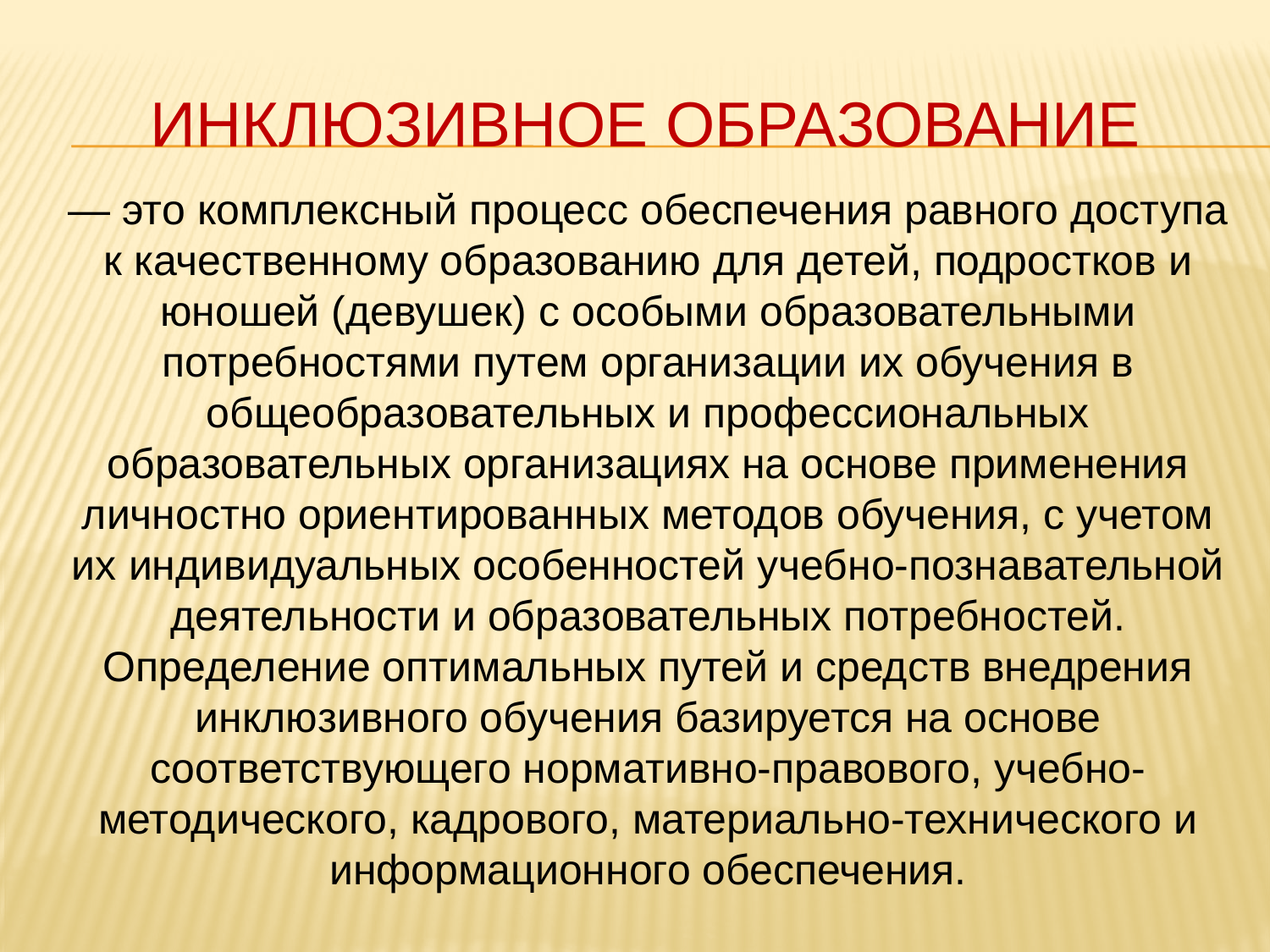

# Инклюзивное образование
— это комплексный процесс обеспечения равного доступа к качественному образованию для детей, подростков и юношей (девушек) с особыми образовательными потребностями путем организации их обучения в общеобразовательных и профессиональных образовательных организациях на основе применения личностно ориентированных методов обучения, с учетом их индивидуальных особенностей учебно-познавательной деятельности и образовательных потребностей. Определение оптимальных путей и средств внедрения инклюзивного обучения базируется на основе соответствующего нормативно-правового, учебно-методического, кадрового, материально-технического и информационного обеспечения.